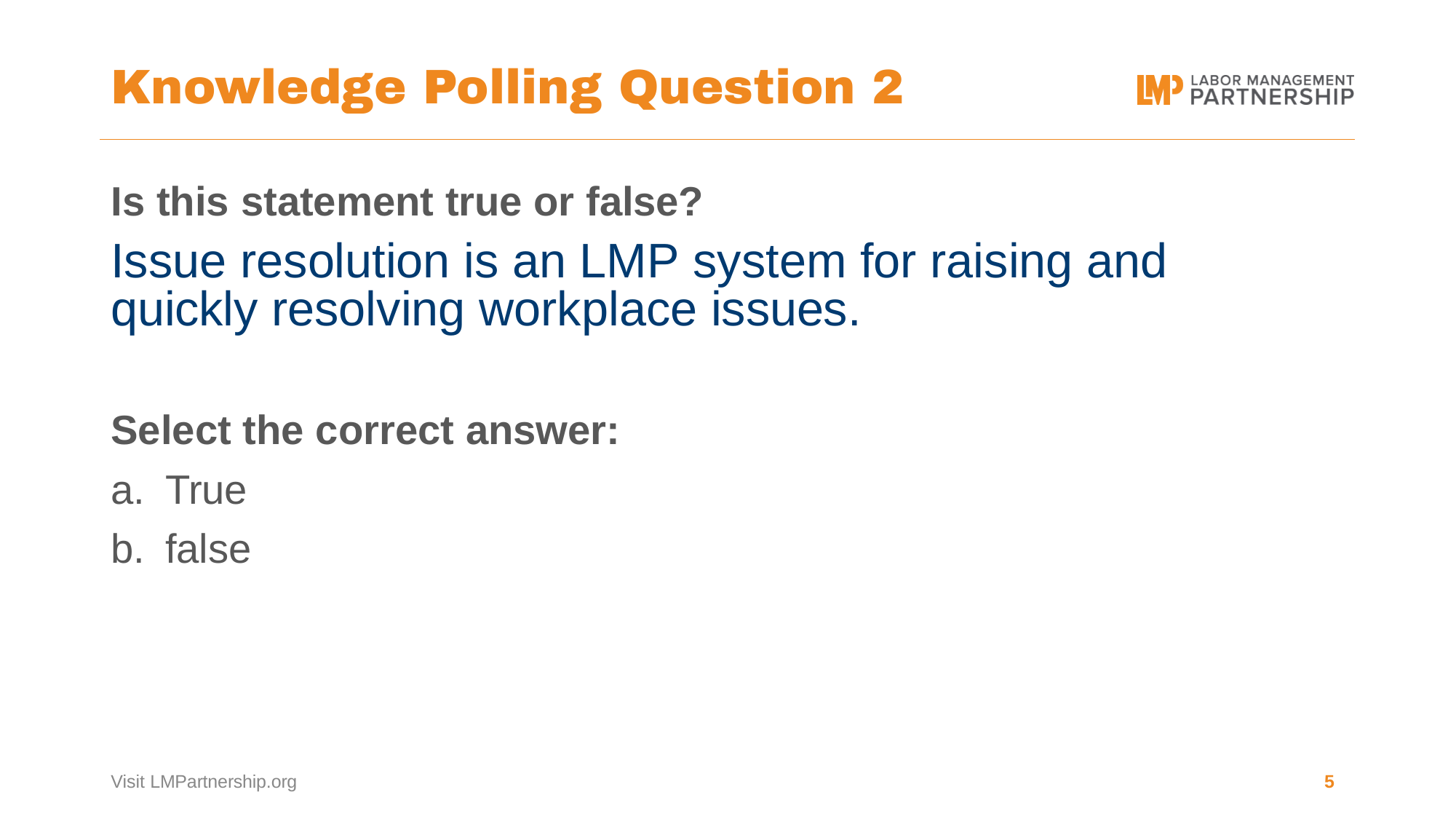

# Knowledge Polling Question 2
Is this statement true or false?
Issue resolution is an LMP system for raising and quickly resolving workplace issues.

Select the correct answer:
True
false
Visit LMPartnership.org
5